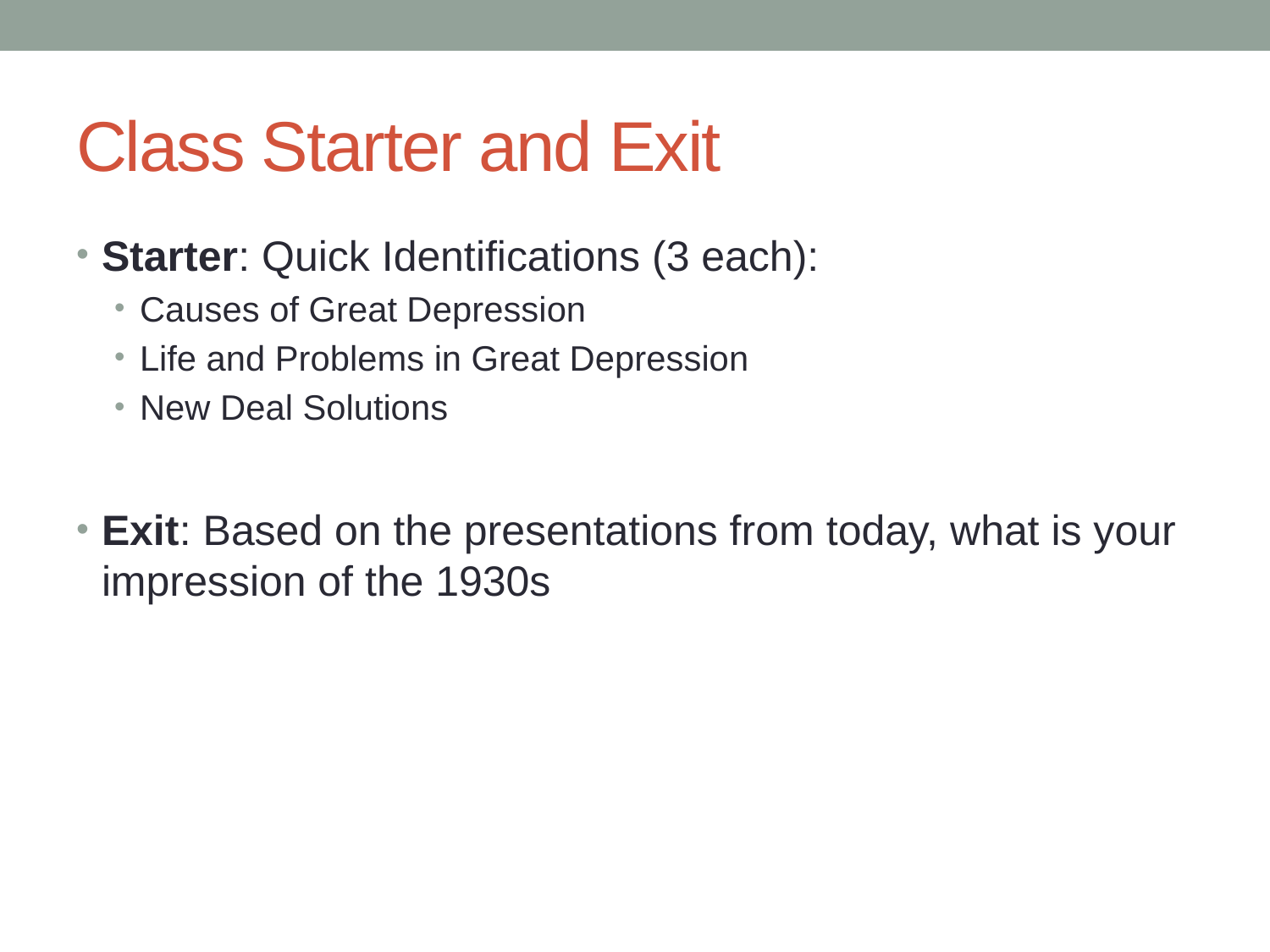

# Class Starter and Exit
Starter: Quick Identifications (3 each):
Causes of Great Depression
Life and Problems in Great Depression
New Deal Solutions

Exit: Based on the presentations from today, what is your impression of the 1930s